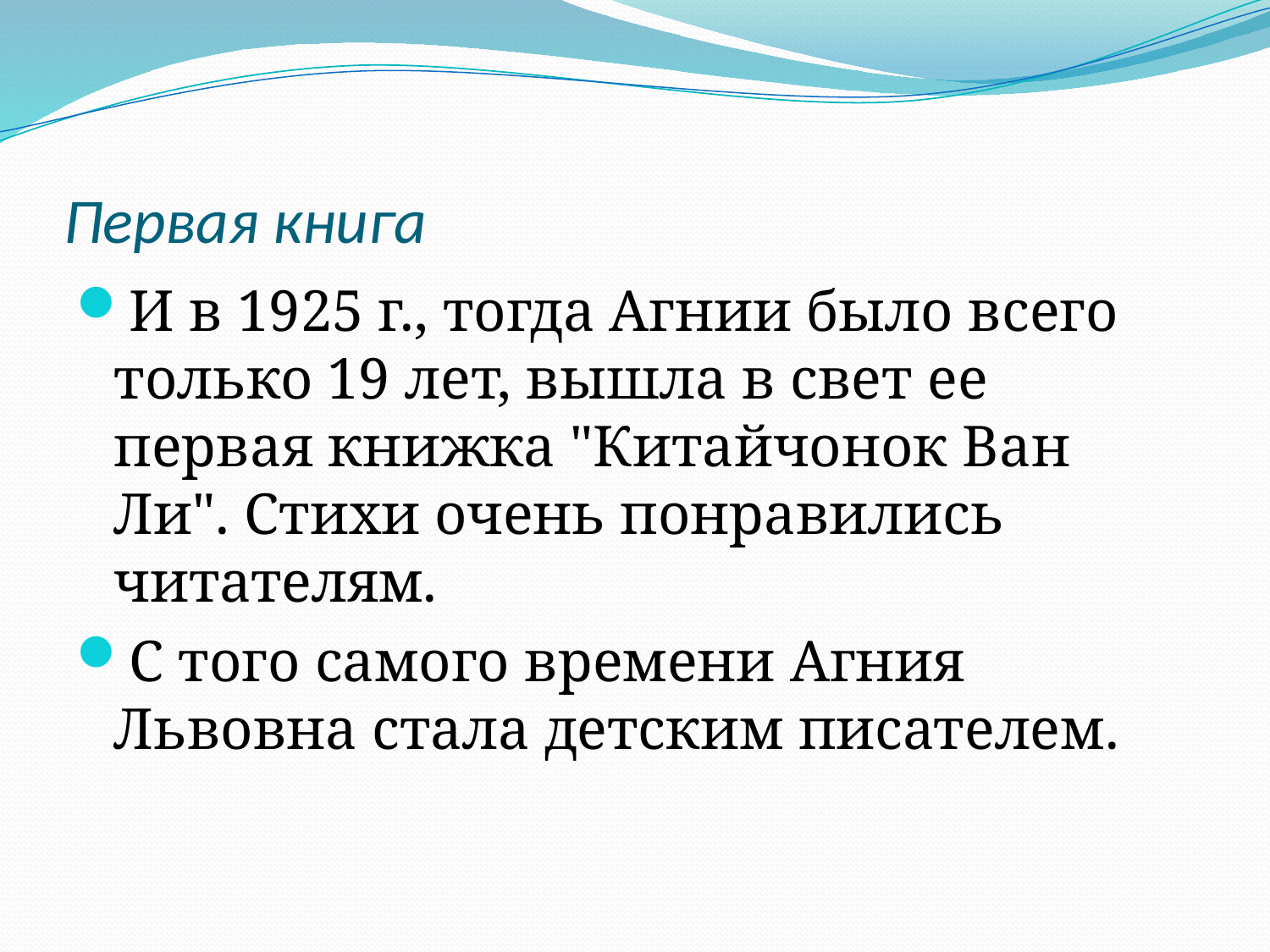

# Первая книга
И в 1925 г., тогда Агнии было всего только 19 лет, вышла в свет ее первая книжка "Китайчонок Ван Ли". Стихи очень понравились читателям.
С того самого времени Агния Львовна стала детским писателем.